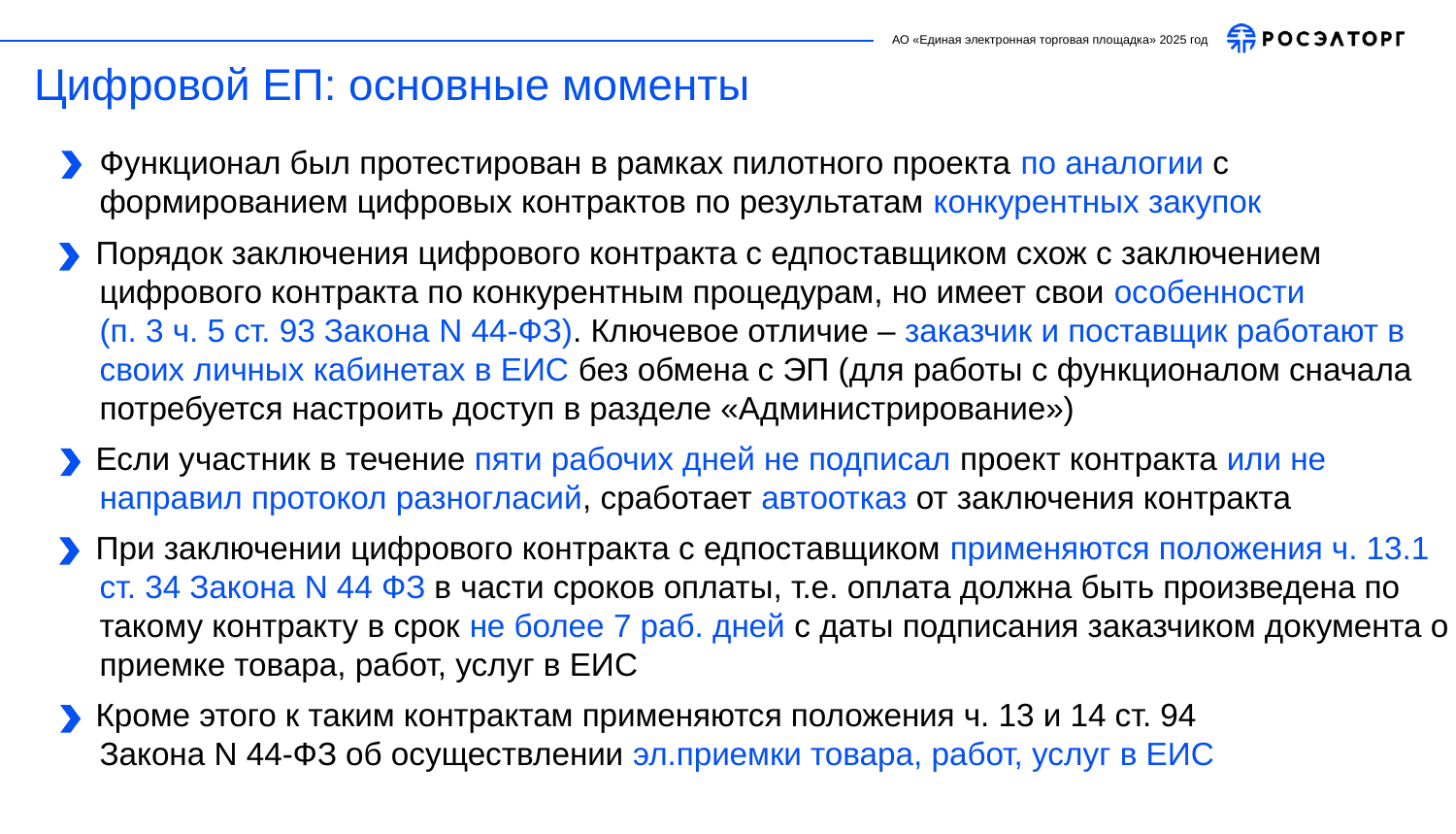

Цифровой ЕП: основные моменты
	Функционал был протестирован в рамках пилотного проекта по аналогии с формированием цифровых контрактов по результатам конкурентных закупок

Порядок заключения цифрового контракта с едпоставщиком схож с заключением цифрового контракта по конкурентным процедурам, но имеет свои особенности
(п. 3 ч. 5 ст. 93 Закона N 44-ФЗ). Ключевое отличие – заказчик и поставщик работают в своих личных кабинетах в ЕИС без обмена с ЭП (для работы с функционалом сначала потребуется настроить доступ в разделе «Администрирование»)

Если участник в течение пяти рабочих дней не подписал проект контракта или не направил протокол разногласий, сработает автоотказ от заключения контракта

При заключении цифрового контракта с едпоставщиком применяются положения ч. 13.1 ст. 34 Закона N 44 ФЗ в части сроков оплаты, т.е. оплата должна быть произведена по такому контракту в срок не более 7 раб. дней с даты подписания заказчиком документа о приемке товара, работ, услуг в ЕИС

Кроме этого к таким контрактам применяются положения ч. 13 и 14 ст. 94
Закона N 44-ФЗ об осуществлении эл.приемки товара, работ, услуг в ЕИС